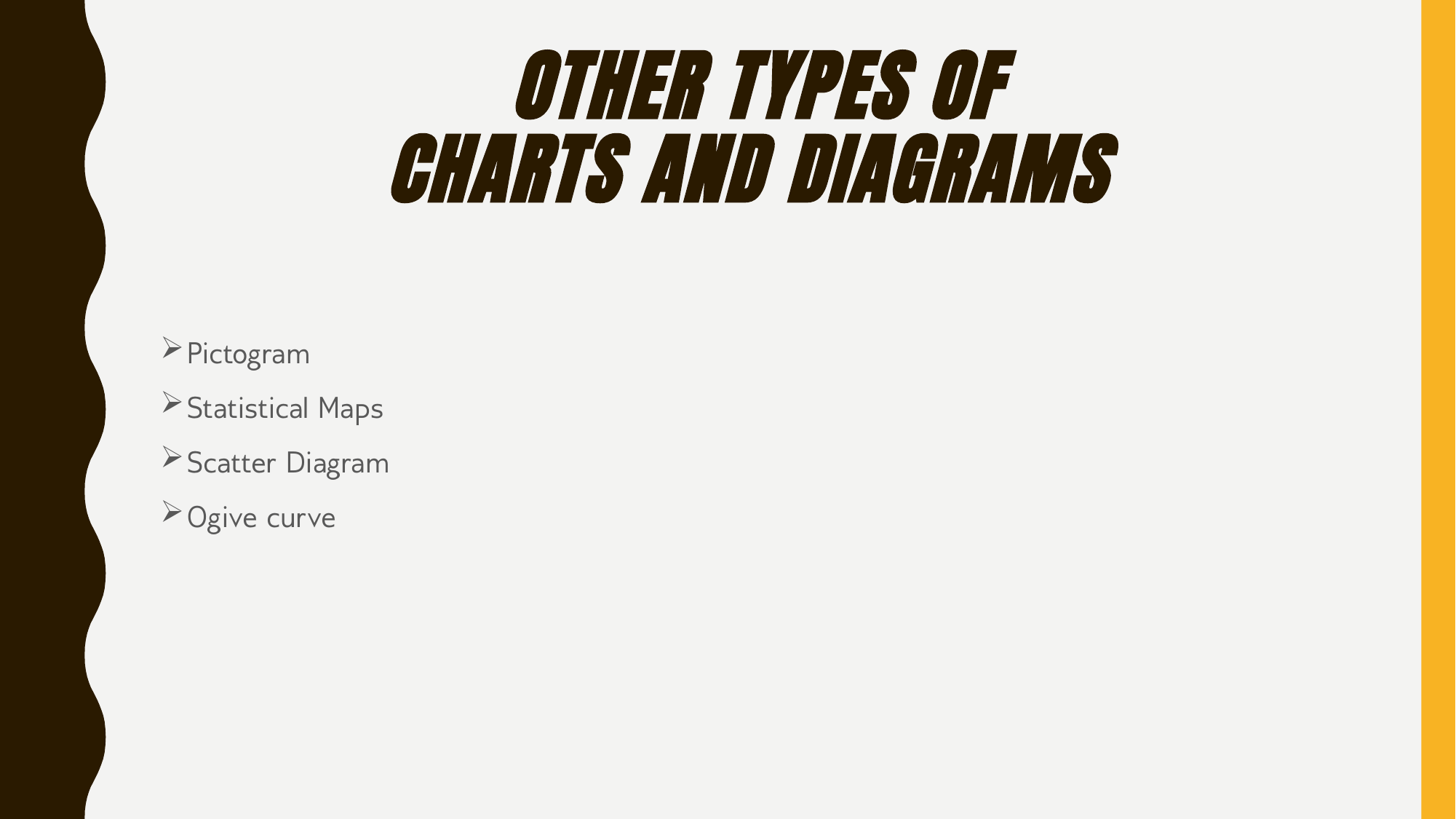

# Other types of Charts and Diagrams

Pictogram
Statistical Maps
Scatter Diagram
Ogive curve